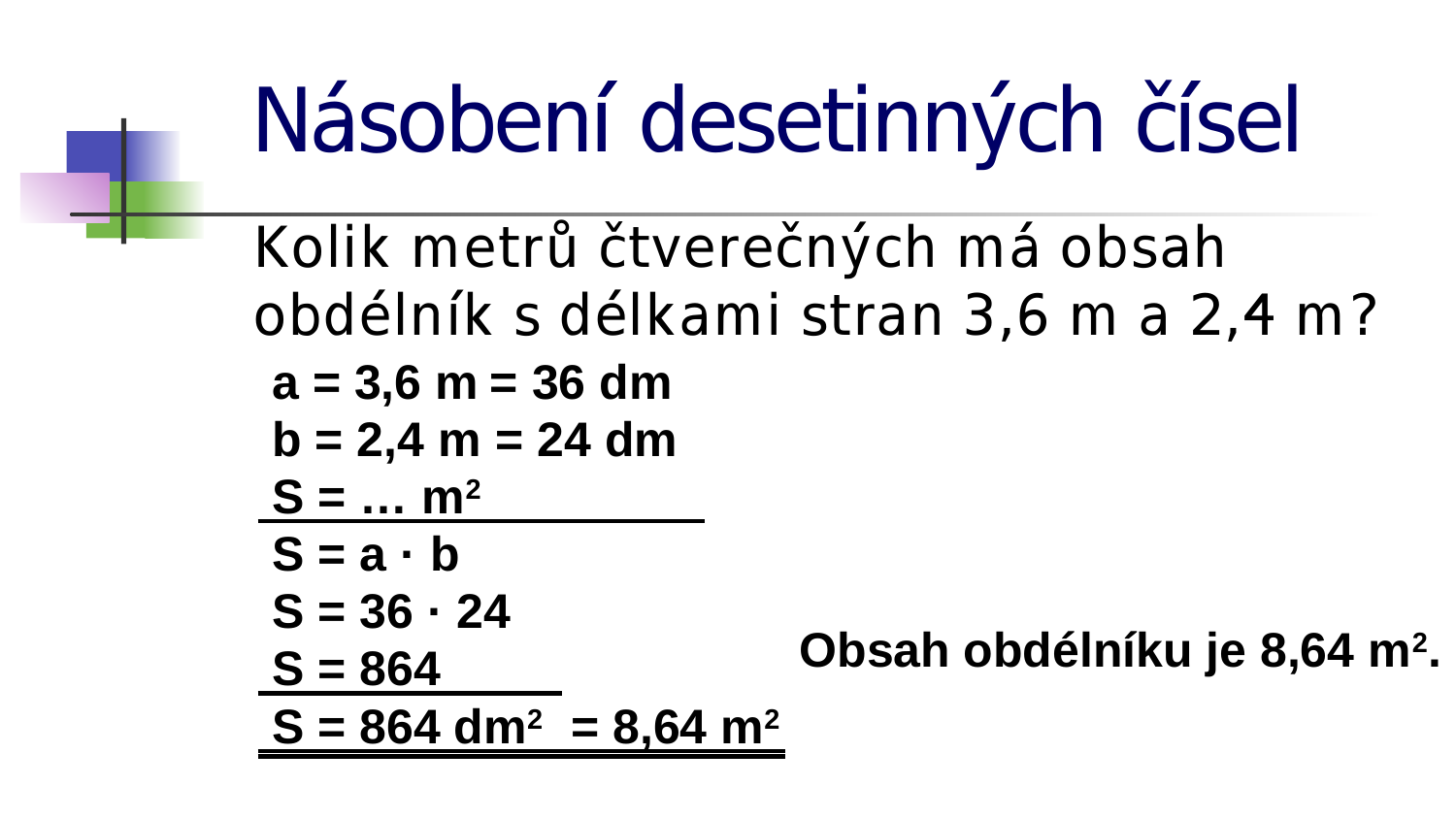

# Násobení desetinných čísel
Kolik metrů čtverečných má obsah obdélník s délkami stran 3,6 m a 2,4 m?
a = 3,6 m
= 36 dm
b = 2,4 m
= 24 dm
S = … m2
S = a · b
S = 36 · 24
Obsah obdélníku je 8,64 m2.
S = 864
S = 864 dm2
= 8,64 m2